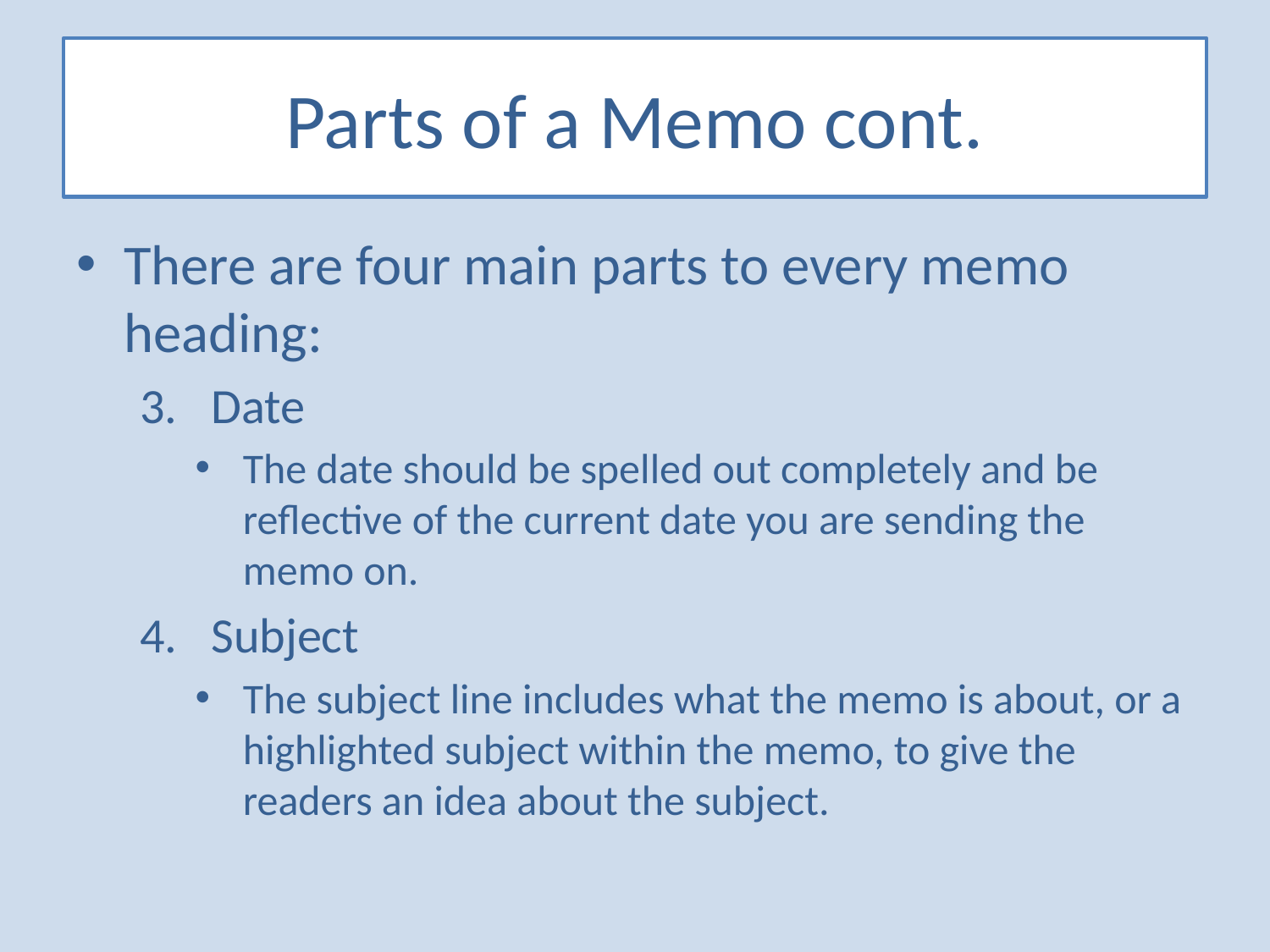

# Parts of a Memo cont.
There are four main parts to every memo heading:
Date
The date should be spelled out completely and be reflective of the current date you are sending the memo on.
Subject
The subject line includes what the memo is about, or a highlighted subject within the memo, to give the readers an idea about the subject.